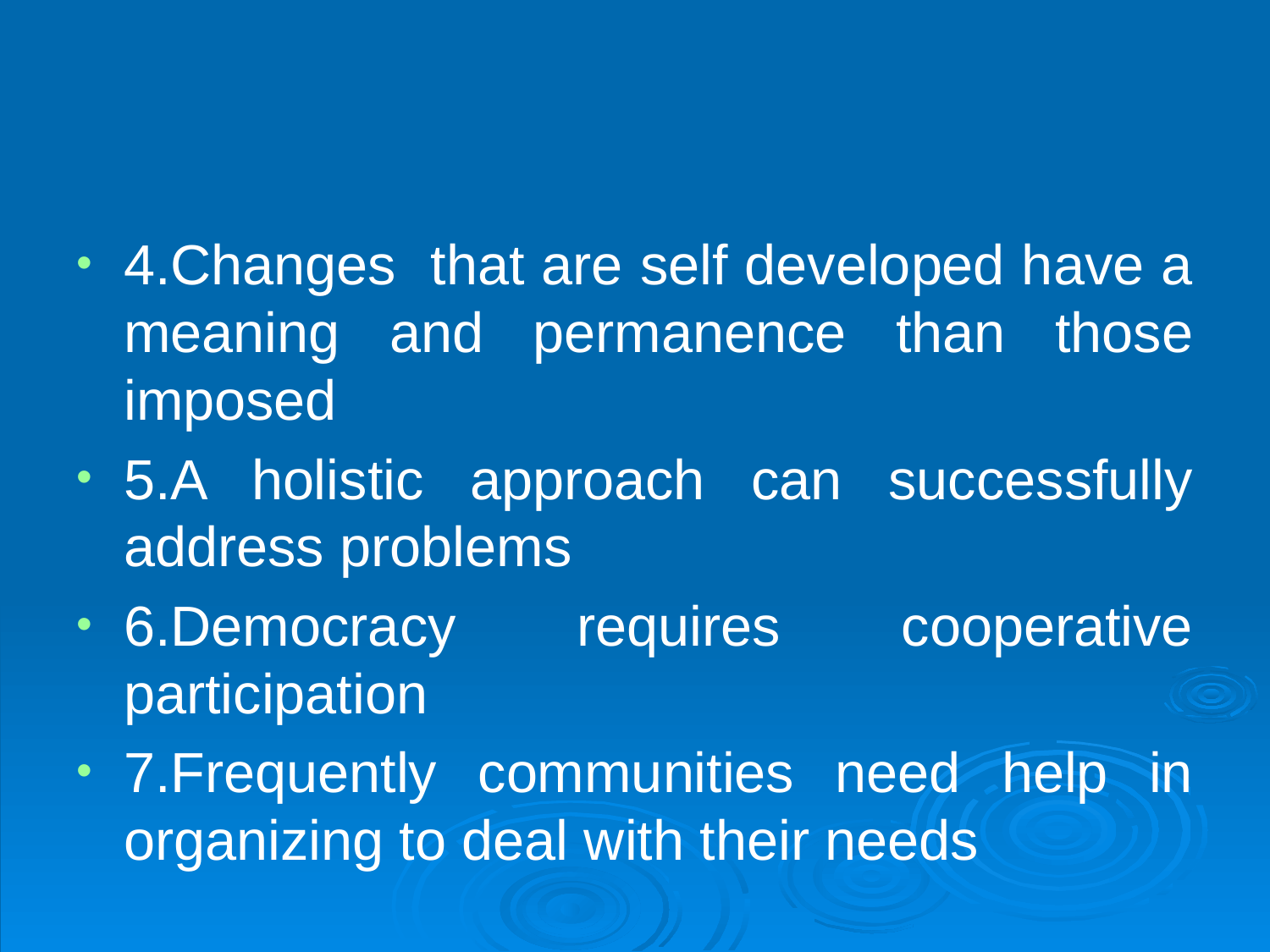

#
4.Changes  that are self developed have a meaning and permanence than those imposed
5.A holistic approach can successfully address problems
6.Democracy requires cooperative participation
7.Frequently communities need help in organizing to deal with their needs